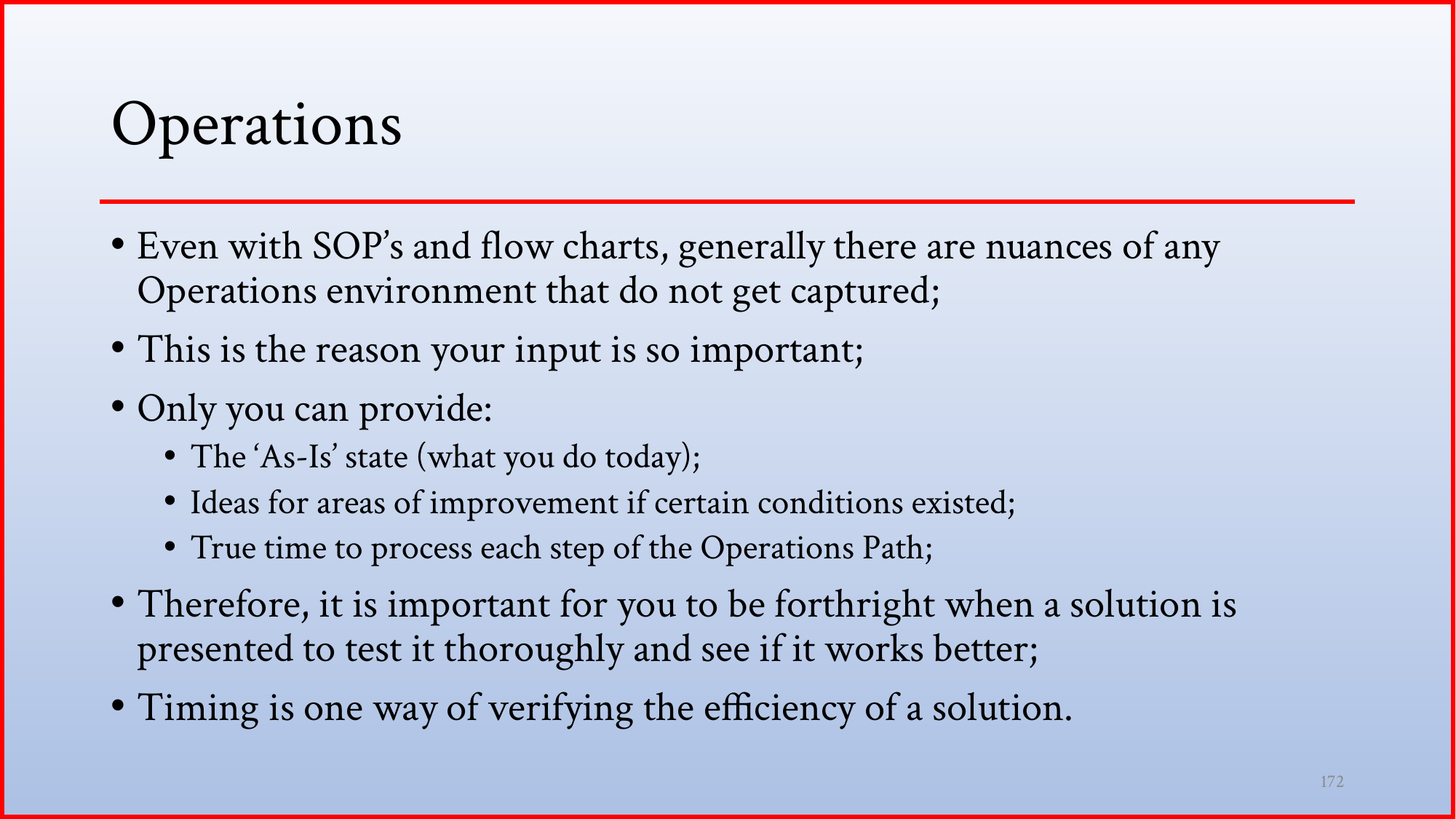

# Operations
Even with SOP’s and flow charts, generally there are nuances of any Operations environment that do not get captured;
This is the reason your input is so important;
Only you can provide:
The ‘As-Is’ state (what you do today);
Ideas for areas of improvement if certain conditions existed;
True time to process each step of the Operations Path;
Therefore, it is important for you to be forthright when a solution is presented to test it thoroughly and see if it works better;
Timing is one way of verifying the efficiency of a solution.

172